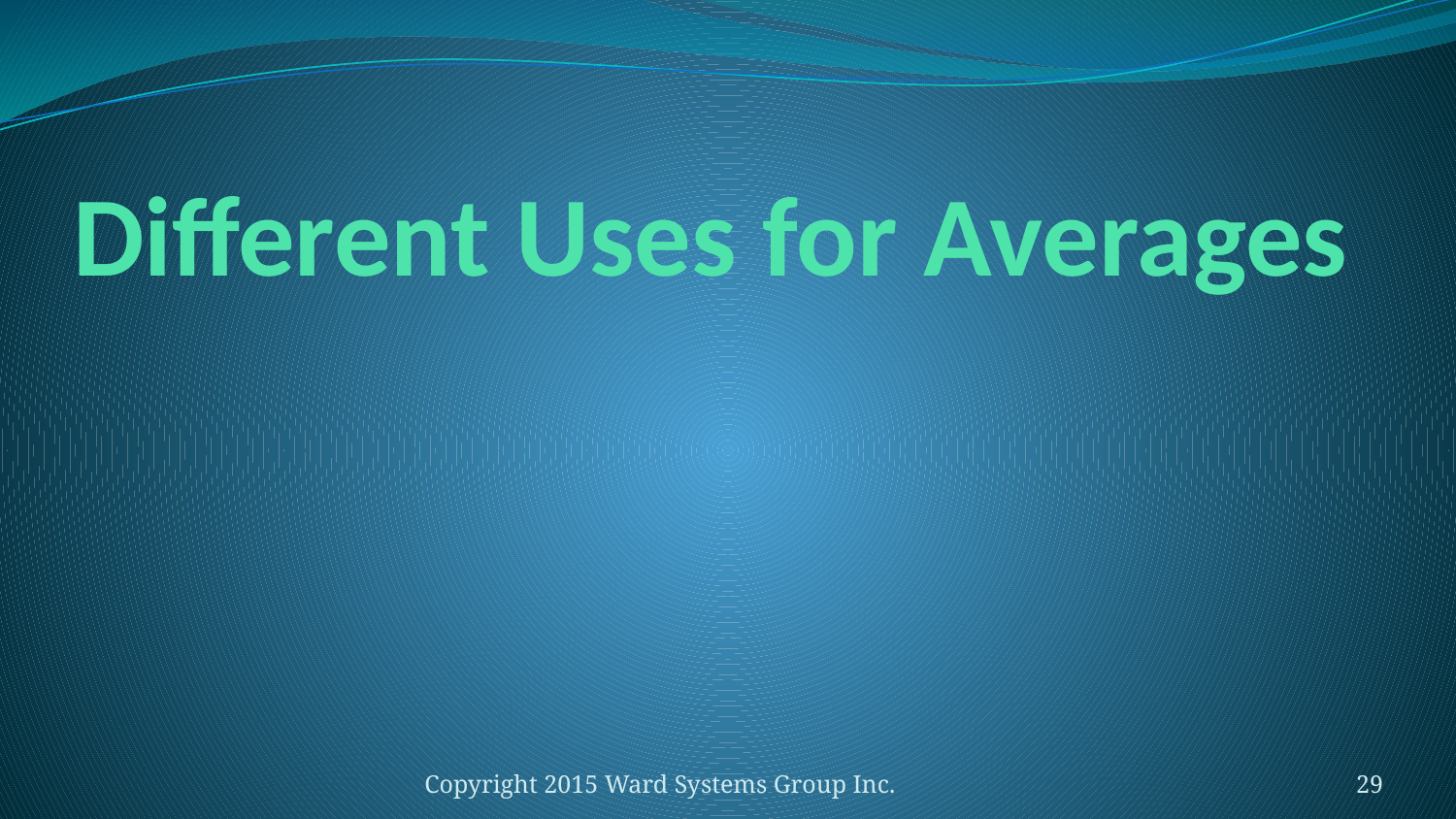

# Different Uses for Averages

Copyright 2015 Ward Systems Group Inc.
29